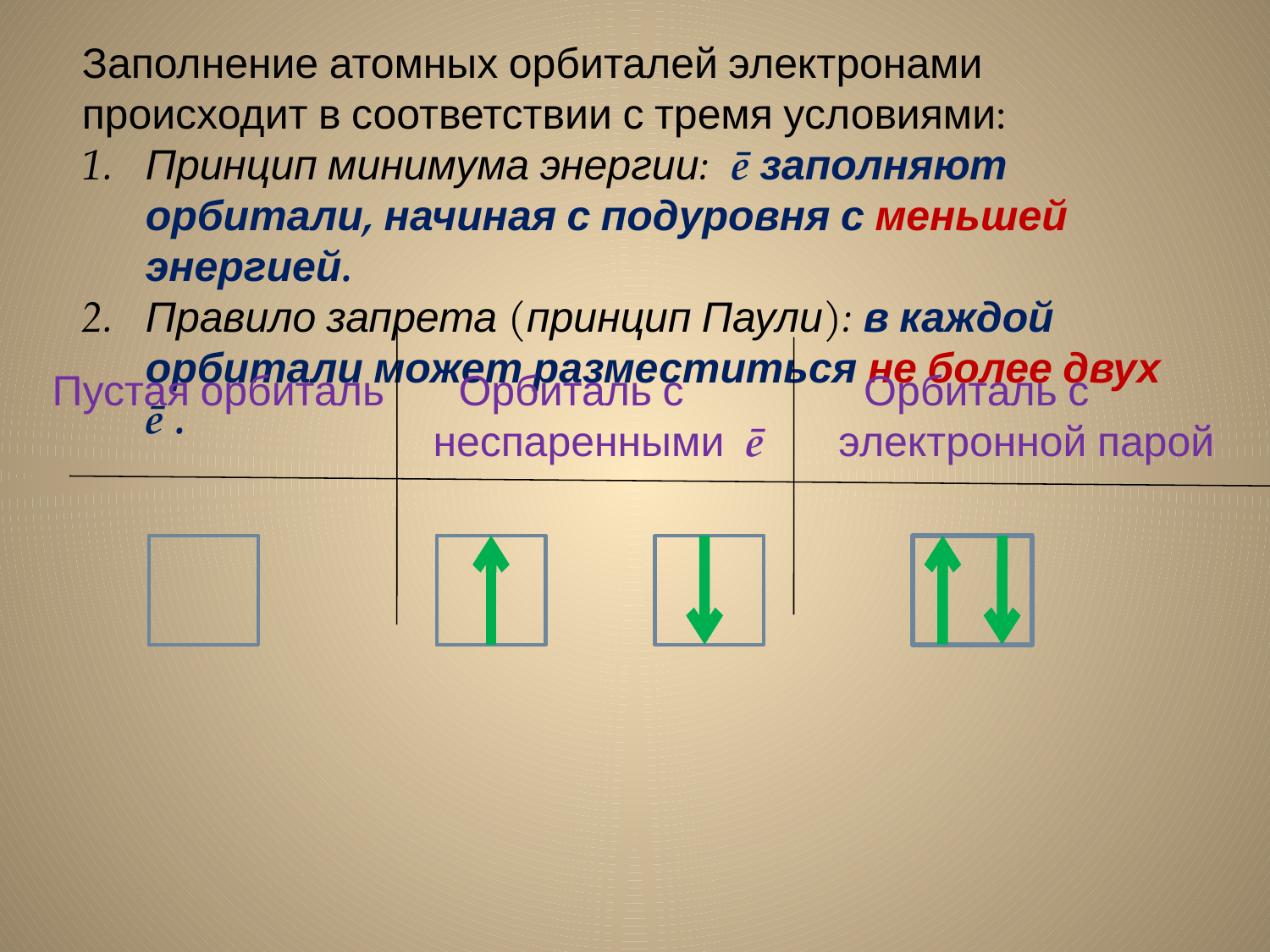

Заполнение атомных орбиталей электронами происходит в соответствии с тремя условиями:
Принцип минимума энергии:  ē заполняют орбитали, начиная с подуровня с меньшей энергией.
Правило запрета (принцип Паули): в каждой орбитали может разместиться не более двух  ē .

Пустая орбиталь       Орбиталь с                 Орбиталь с
                                    неспаренными  ē       электронной парой